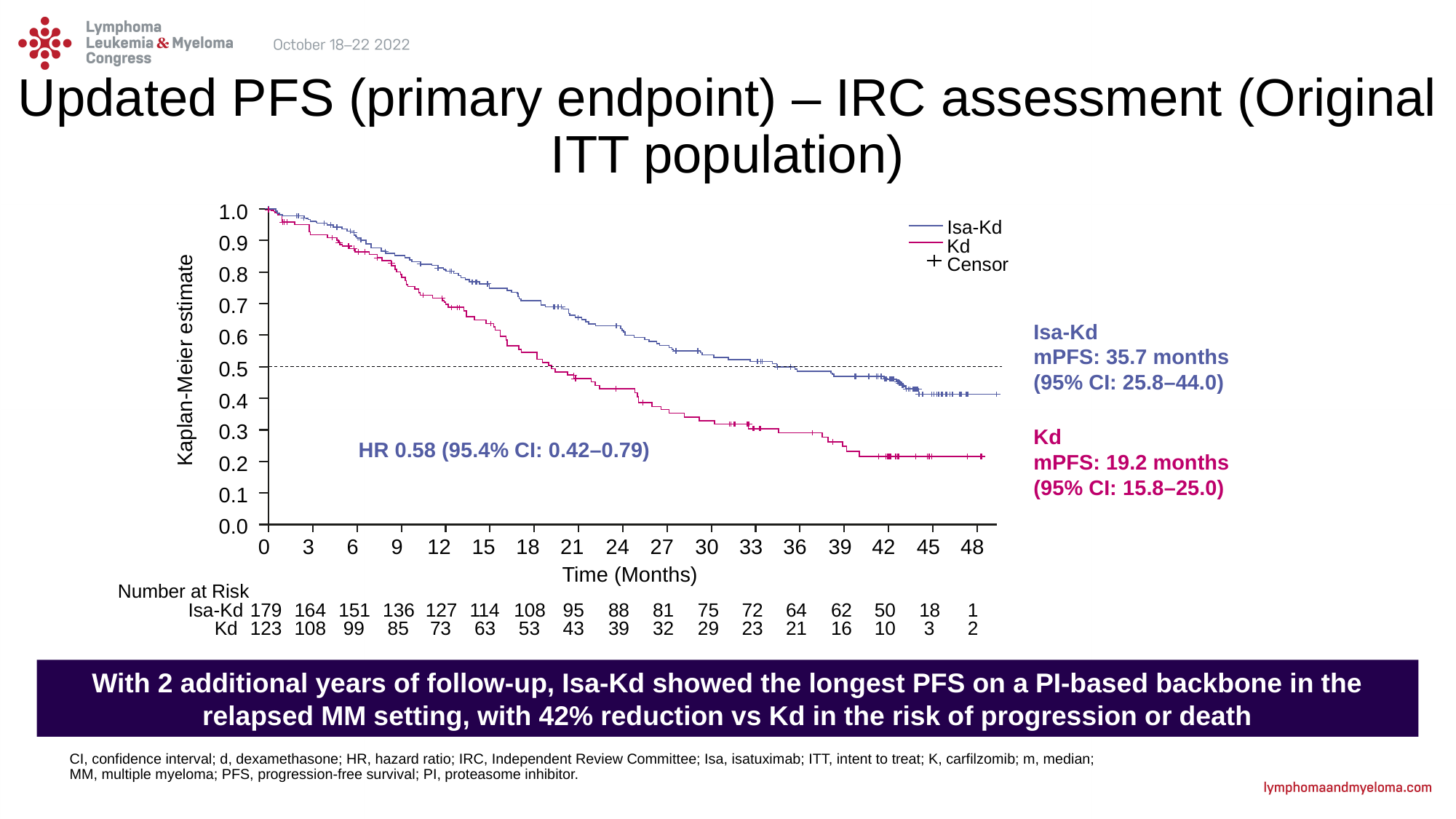

# Updated PFS (primary endpoint) – IRC assessment (Original ITT population)
1.0
0.9
0.8
0.7
0.6
0.5
0.4
0.3
0.2
0.1
0.0
Kaplan-Meier estimate

Isa-Kd
Kd
Censor

Isa-Kd
mPFS: 35.7 months
(95% CI: 25.8–44.0)

Kd
mPFS: 19.2 months
(95% CI: 15.8–25.0)

HR 0.58 (95.4% CI: 0.42–0.79)

0
3
6
9
12
15
18
21
24
27
30
33
36
39
42
45
48
Time (Months)
Number at Risk
Isa-Kd
179
164
151
136
127
1
14
108
95
88
81
75
72
64
62
50
18
1
123
Kd
99
85
73
63
53
43
39
32
29
23
21
16
10
3
2
108
With 2 additional years of follow-up, Isa-Kd showed the longest PFS on a PI-based backbone in the relapsed MM setting, with 42% reduction vs Kd in the risk of progression or death
CI, confidence interval; d, dexamethasone; HR, hazard ratio; IRC, Independent Review Committee; Isa, isatuximab; ITT, intent to treat; K, carfilzomib; m, median;
MM, multiple myeloma; PFS, progression-free survival; PI, proteasome inhibitor.